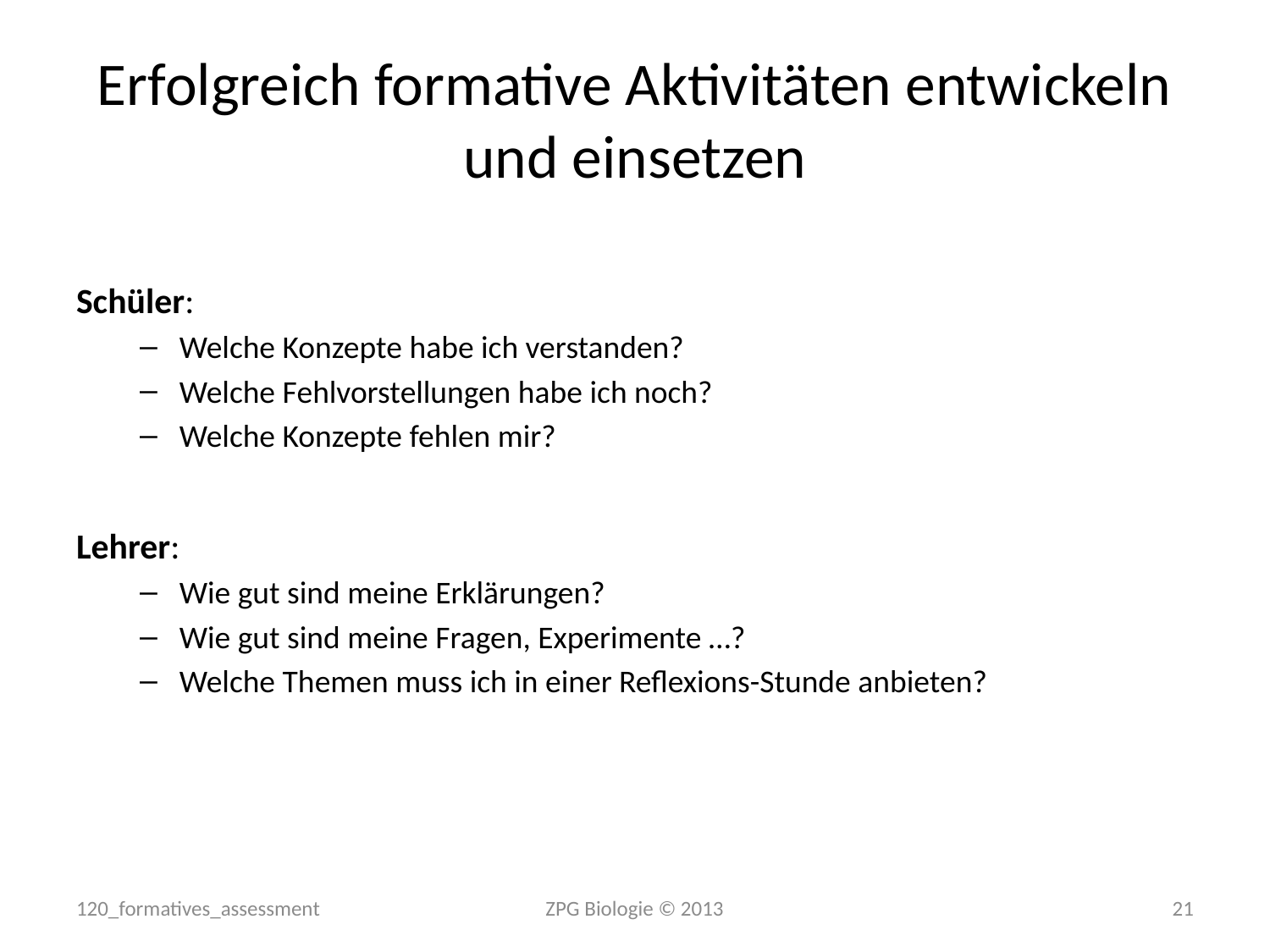

# Erfolgreich formative Aktivitäten entwickeln und einsetzen

Schüler:
Welche Konzepte habe ich verstanden?
Welche Fehlvorstellungen habe ich noch?
Welche Konzepte fehlen mir?

Lehrer:
Wie gut sind meine Erklärungen?
Wie gut sind meine Fragen, Experimente …?
Welche Themen muss ich in einer Reflexions-Stunde anbieten?
120_formatives_assessment
ZPG Biologie © 2013
21